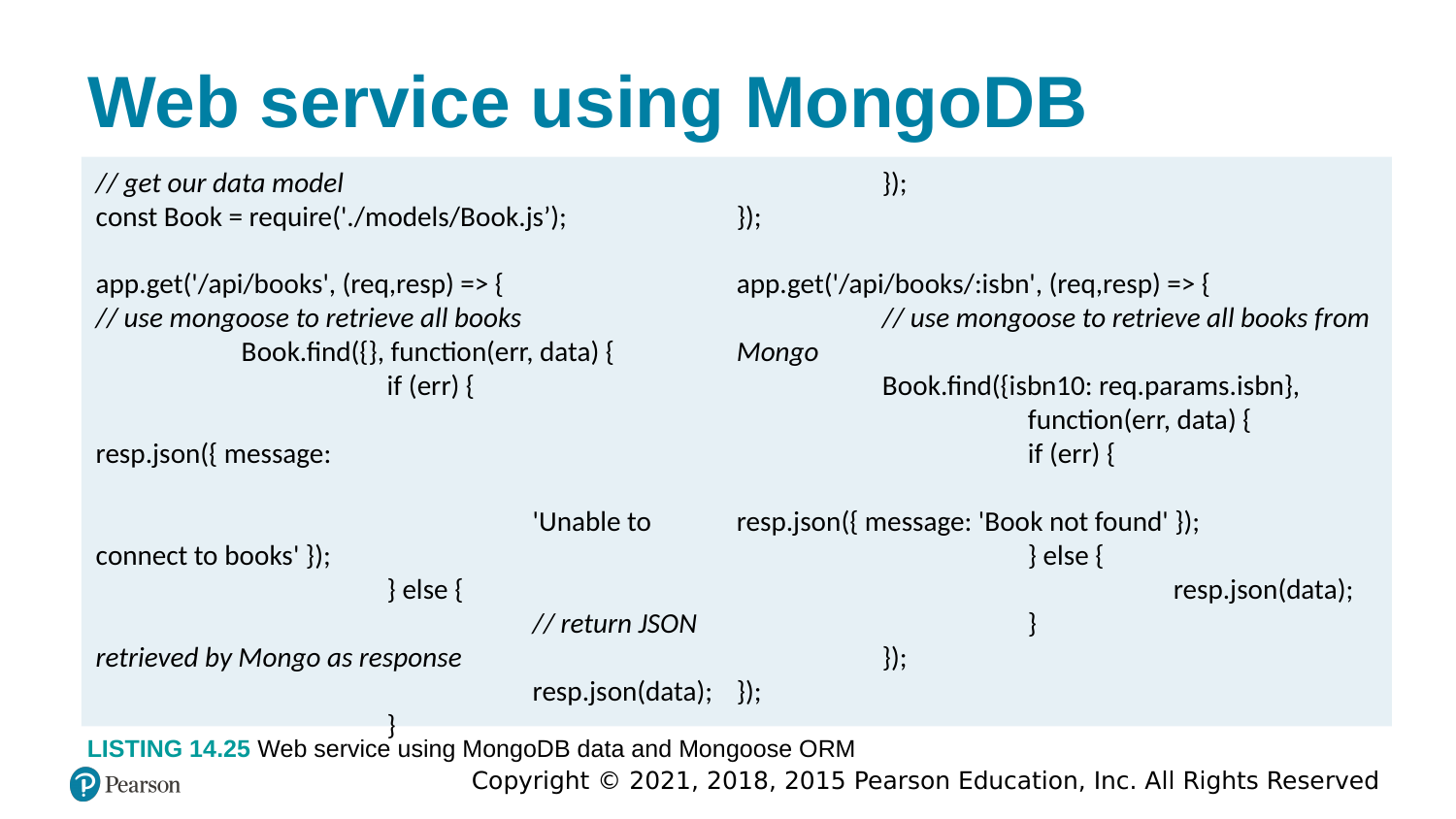

# Web service using MongoDB
// get our data model
const Book = require('./models/Book.js’);

app.get('/api/books', (req,resp) => {
// use mongoose to retrieve all books
	Book.find({}, function(err, data) {
		if (err) {
			resp.json({ message:
							'Unable to connect to books' });
		} else {
			// return JSON retrieved by Mongo as response
			resp.json(data);
		}
	});
});

app.get('/api/books/:isbn', (req,resp) => {
	// use mongoose to retrieve all books from Mongo
	Book.find({isbn10: req.params.isbn},
		function(err, data) {
		if (err) {
			resp.json({ message: 'Book not found' });
		} else {
			resp.json(data);
		}
	});
});
LISTING 14.25 Web service using MongoDB data and Mongoose ORM